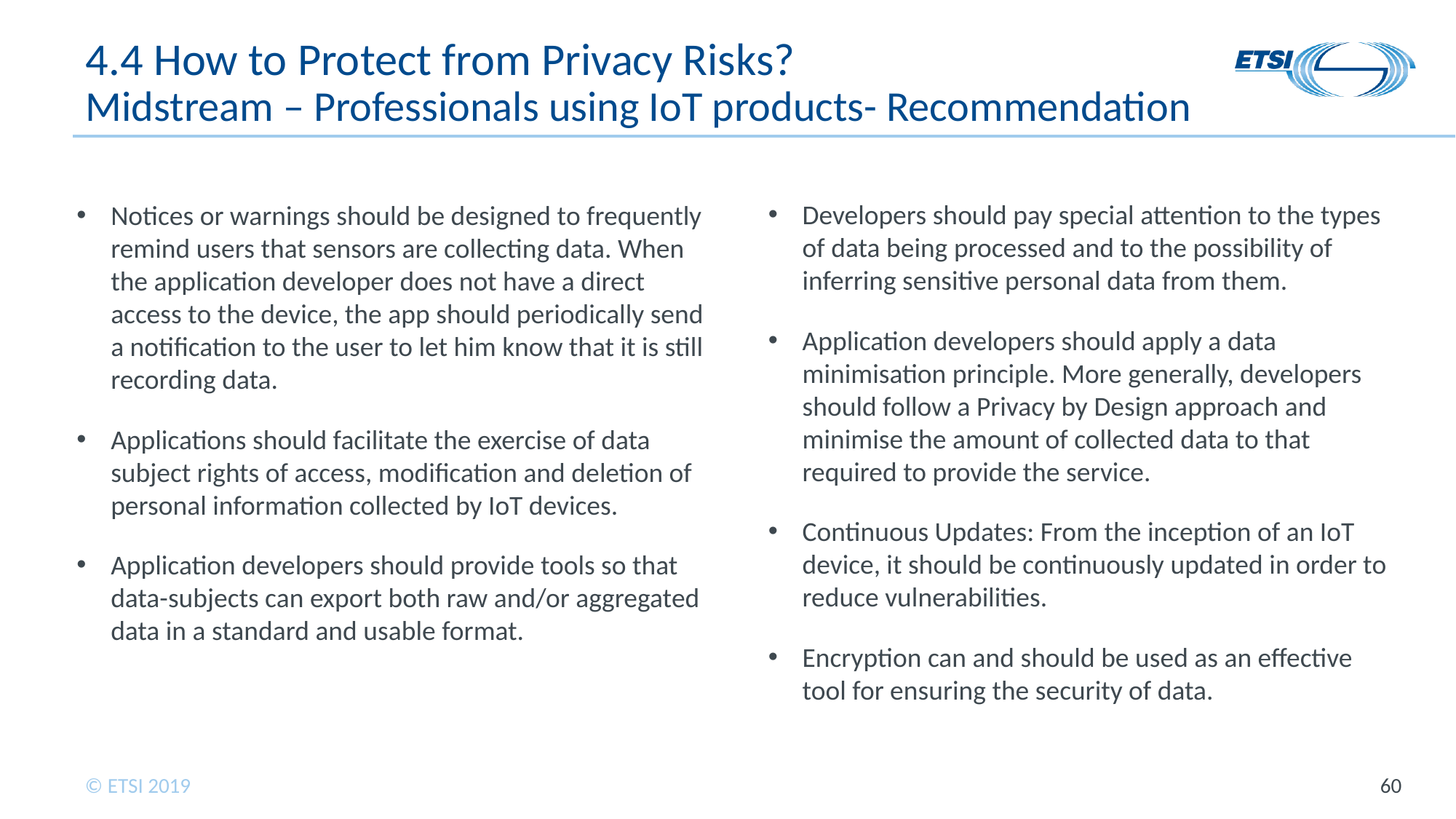

# 4.4 How to Protect from Privacy Risks? Midstream – Professionals using IoT products- Recommendation
Developers should pay special attention to the types of data being processed and to the possibility of inferring sensitive personal data from them.
Application developers should apply a data minimisation principle. More generally, developers should follow a Privacy by Design approach and minimise the amount of collected data to that required to provide the service.
Continuous Updates: From the inception of an IoT device, it should be continuously updated in order to reduce vulnerabilities.
Encryption can and should be used as an effective tool for ensuring the security of data.
Notices or warnings should be designed to frequently remind users that sensors are collecting data. When the application developer does not have a direct access to the device, the app should periodically send a notification to the user to let him know that it is still recording data.
Applications should facilitate the exercise of data subject rights of access, modification and deletion of personal information collected by IoT devices.
Application developers should provide tools so that data-subjects can export both raw and/or aggregated data in a standard and usable format.